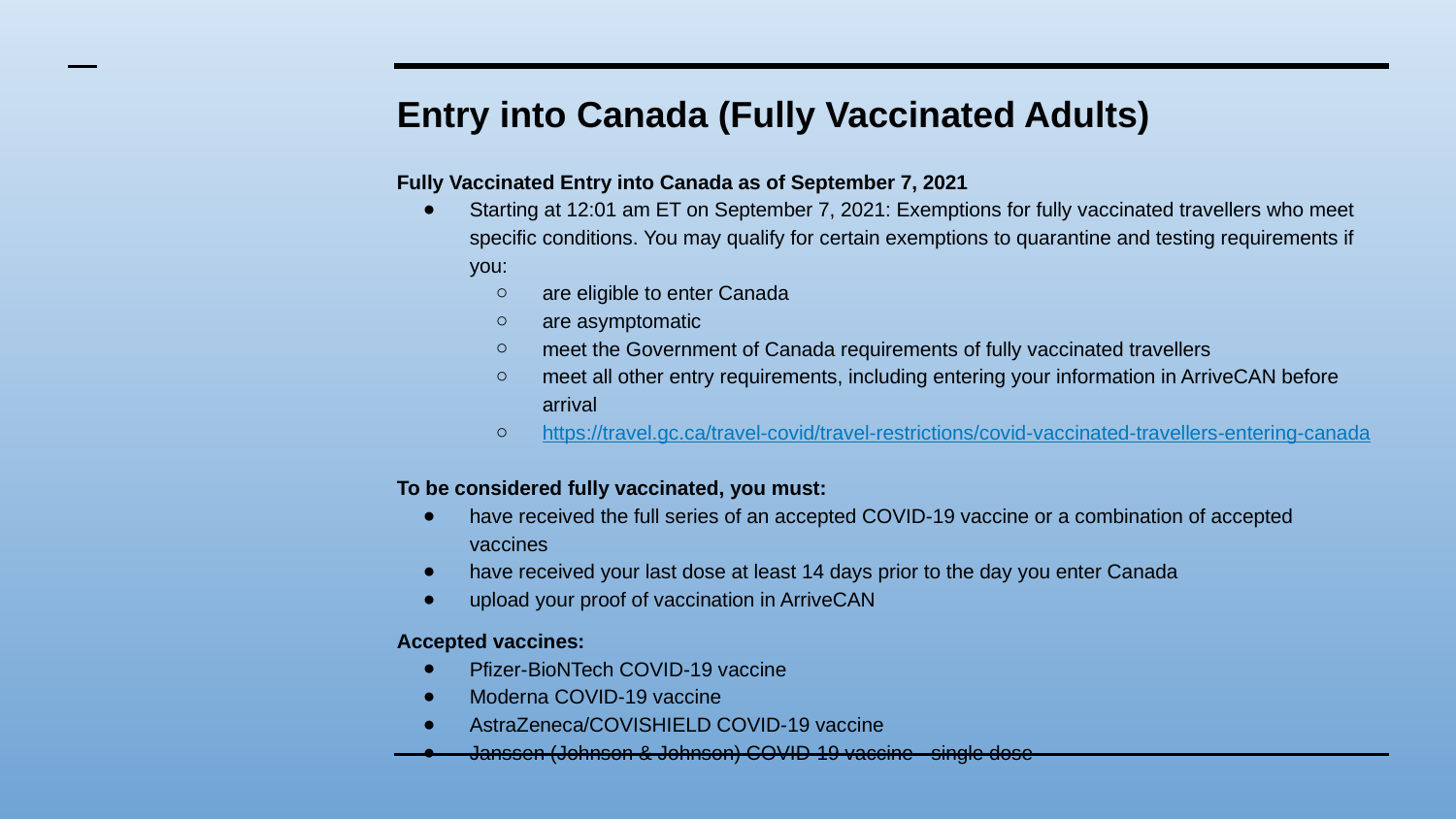

# Entry into Canada (Fully Vaccinated Adults)
Fully Vaccinated Entry into Canada as of September 7, 2021
Starting at 12:01 am ET on September 7, 2021: Exemptions for fully vaccinated travellers who meet specific conditions. You may qualify for certain exemptions to quarantine and testing requirements if you:
are eligible to enter Canada
are asymptomatic
meet the Government of Canada requirements of fully vaccinated travellers
meet all other entry requirements, including entering your information in ArriveCAN before arrival
https://travel.gc.ca/travel-covid/travel-restrictions/covid-vaccinated-travellers-entering-canada

To be considered fully vaccinated, you must:
have received the full series of an accepted COVID-19 vaccine or a combination of accepted vaccines
have received your last dose at least 14 days prior to the day you enter Canada
upload your proof of vaccination in ArriveCAN

Accepted vaccines:
Pfizer-BioNTech COVID-19 vaccine
Moderna COVID-19 vaccine
AstraZeneca/COVISHIELD COVID-19 vaccine
Janssen (Johnson & Johnson) COVID-19 vaccine - single dose